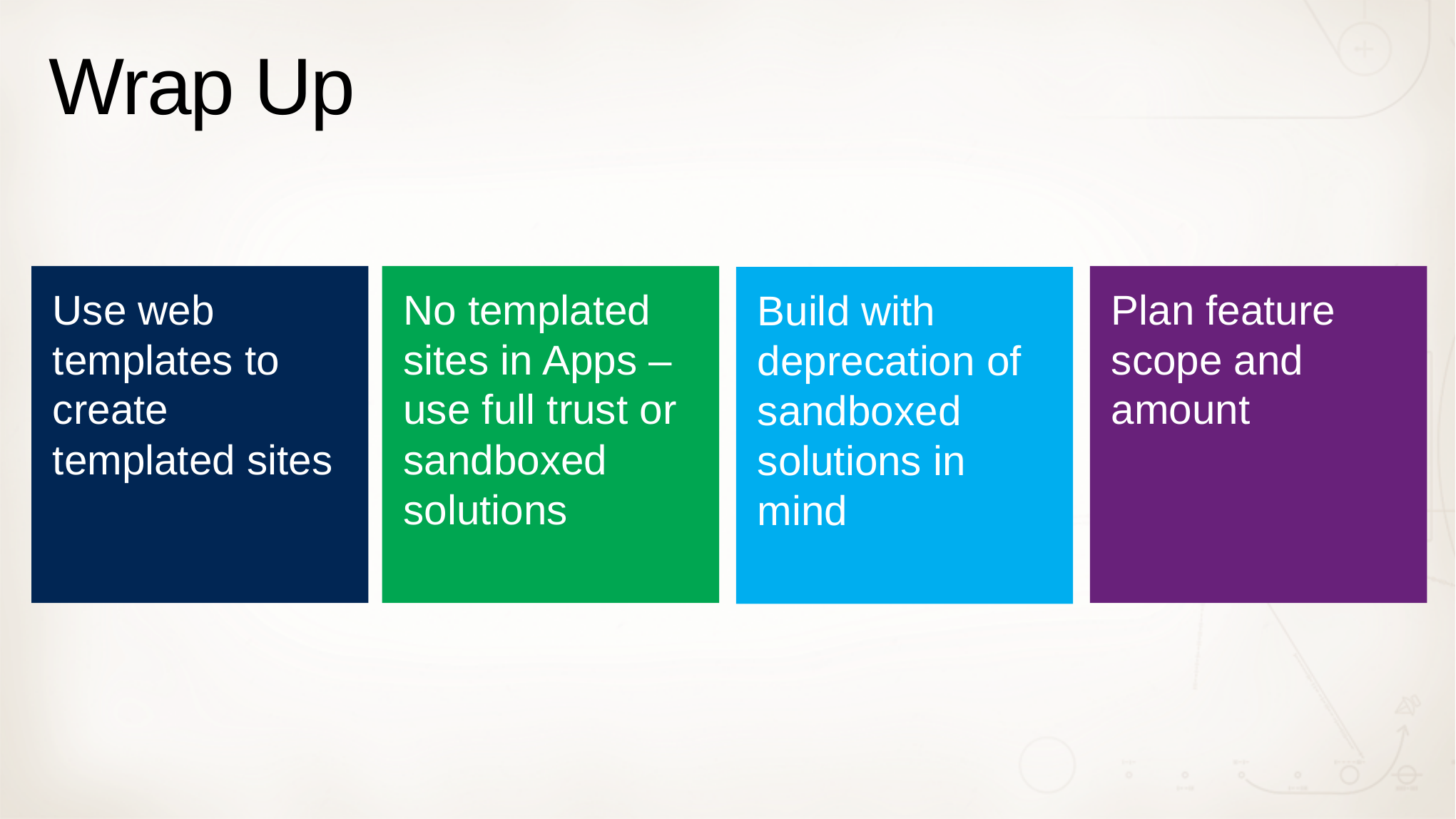

# Wrap Up
Use web templates to create templated sites
No templated sites in Apps – use full trust or sandboxed solutions
Plan feature scope and amount
Build with deprecation of sandboxed solutions in mind